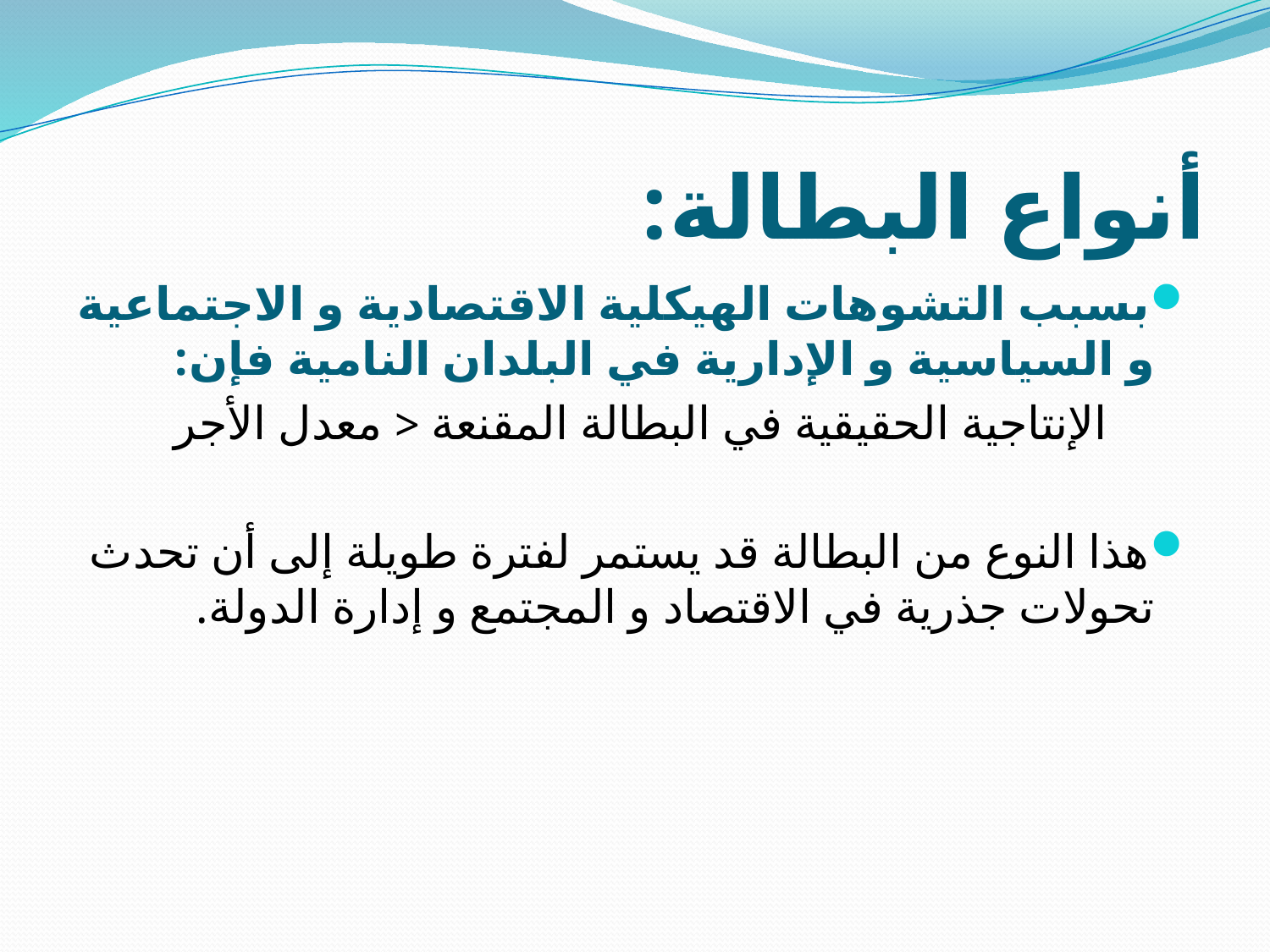

# أنواع البطالة:
بسبب التشوهات الهيكلية الاقتصادية و الاجتماعية و السياسية و الإدارية في البلدان النامية فإن:
الإنتاجية الحقيقية في البطالة المقنعة < معدل الأجر

هذا النوع من البطالة قد يستمر لفترة طويلة إلى أن تحدث تحولات جذرية في الاقتصاد و المجتمع و إدارة الدولة.